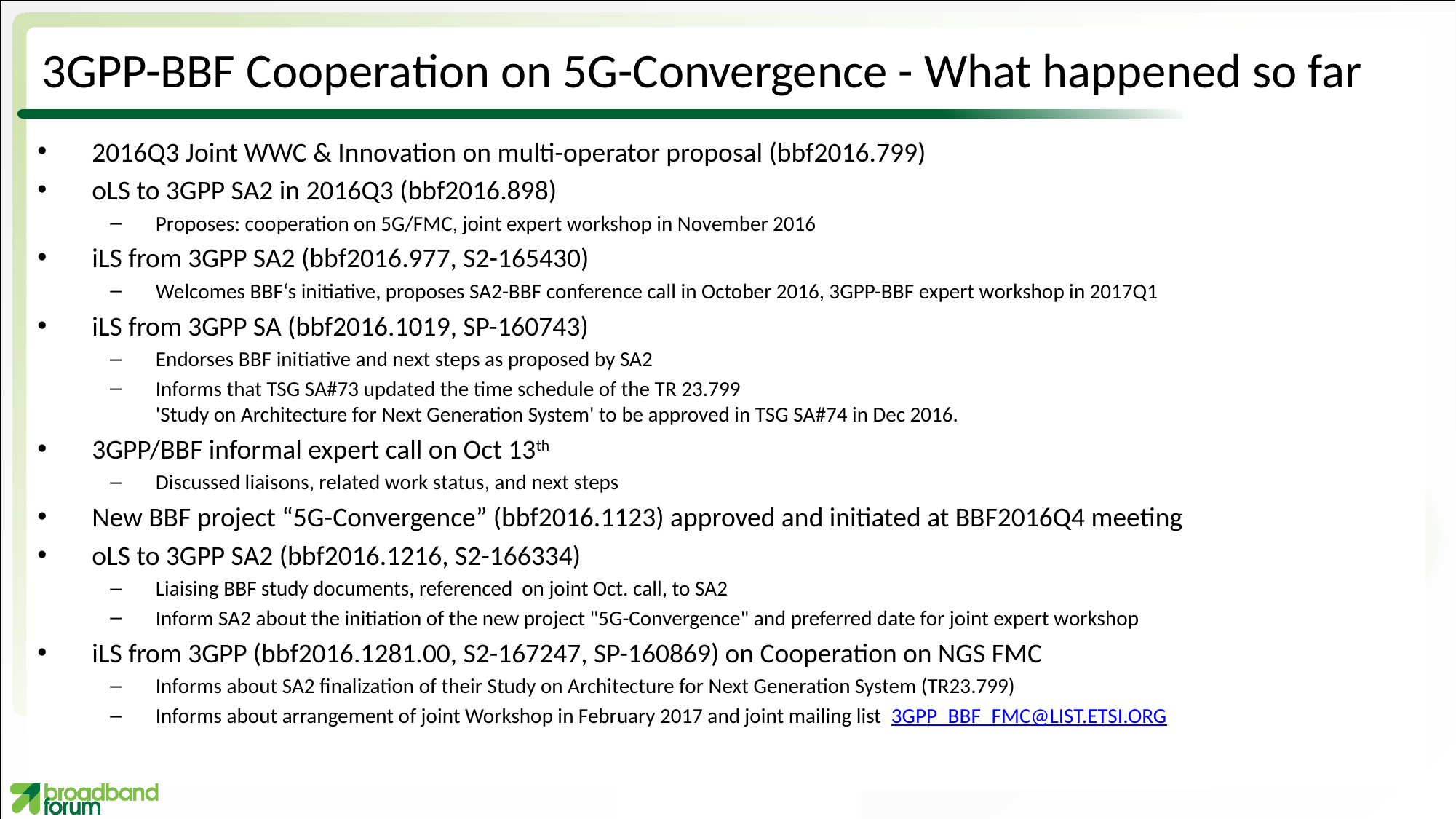

# 3GPP-BBF Cooperation on 5G-Convergence - What happened so far
2016Q3 Joint WWC & Innovation on multi-operator proposal (bbf2016.799)
oLS to 3GPP SA2 in 2016Q3 (bbf2016.898)
Proposes: cooperation on 5G/FMC, joint expert workshop in November 2016
iLS from 3GPP SA2 (bbf2016.977, S2-165430)
Welcomes BBF‘s initiative, proposes SA2-BBF conference call in October 2016, 3GPP-BBF expert workshop in 2017Q1
iLS from 3GPP SA (bbf2016.1019, SP-160743)
Endorses BBF initiative and next steps as proposed by SA2
Informs that TSG SA#73 updated the time schedule of the TR 23.799
'Study on Architecture for Next Generation System' to be approved in TSG SA#74 in Dec 2016.
3GPP/BBF informal expert call on Oct 13th
Discussed liaisons, related work status, and next steps
New BBF project “5G-Convergence” (bbf2016.1123) approved and initiated at BBF2016Q4 meeting
oLS to 3GPP SA2 (bbf2016.1216, S2-166334)
Liaising BBF study documents, referenced  on joint Oct. call, to SA2
Inform SA2 about the initiation of the new project "5G-Convergence" and preferred date for joint expert workshop
iLS from 3GPP (bbf2016.1281.00, S2-167247, SP-160869) on Cooperation on NGS FMC
Informs about SA2 finalization of their Study on Architecture for Next Generation System (TR23.799)
Informs about arrangement of joint Workshop in February 2017 and joint mailing list  3GPP_BBF_FMC@LIST.ETSI.ORG